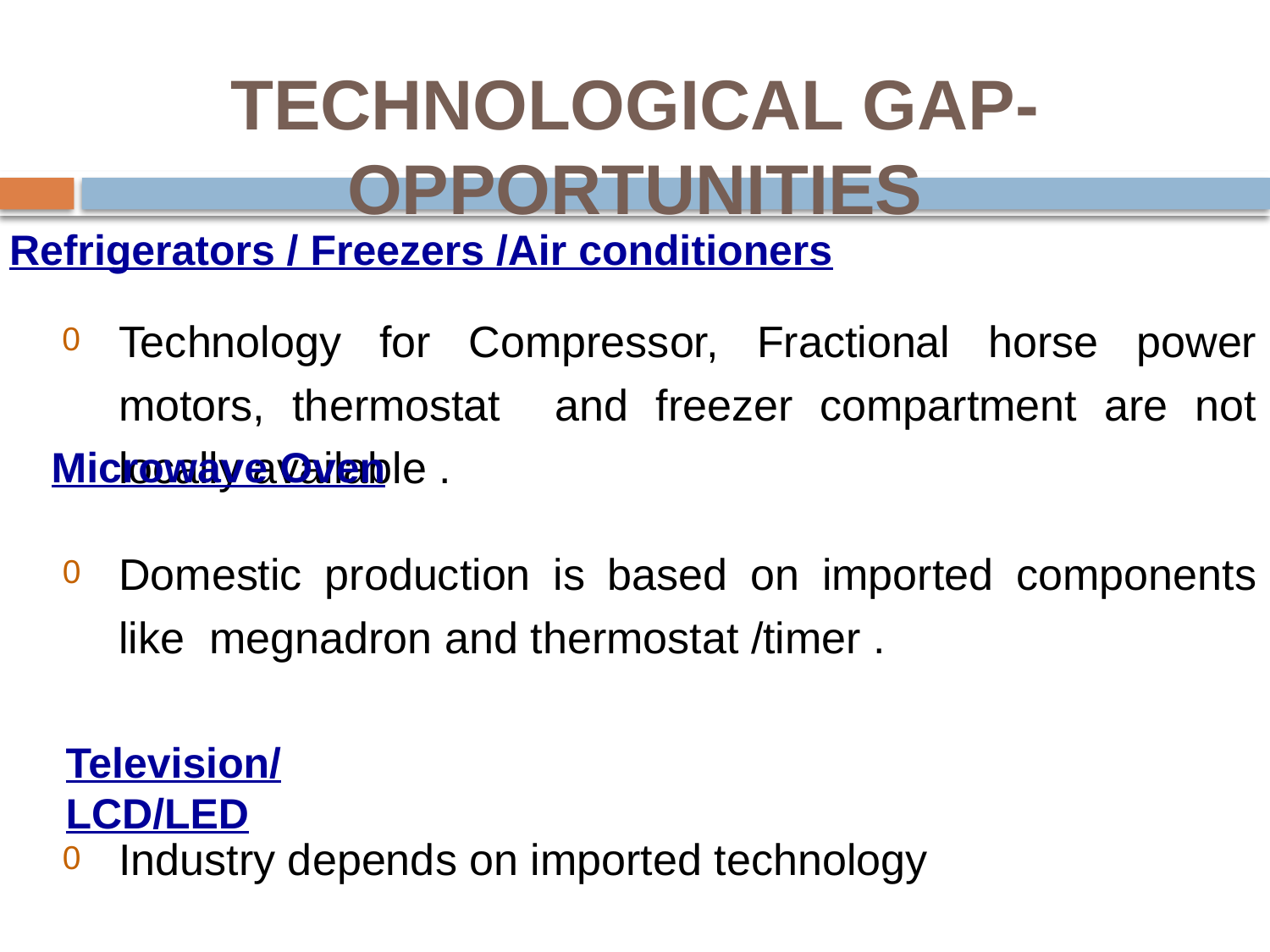

TECHNOLOGICAL GAP- OPPORTUNITIES
Refrigerators / Freezers /Air conditioners
Technology for Compressor, Fractional horse power motors, thermostat  and freezer compartment are not locally available .
Microwave Oven
Domestic production is based on imported components like  megnadron and thermostat /timer .
Television/ LCD/LED
Industry depends on imported technology